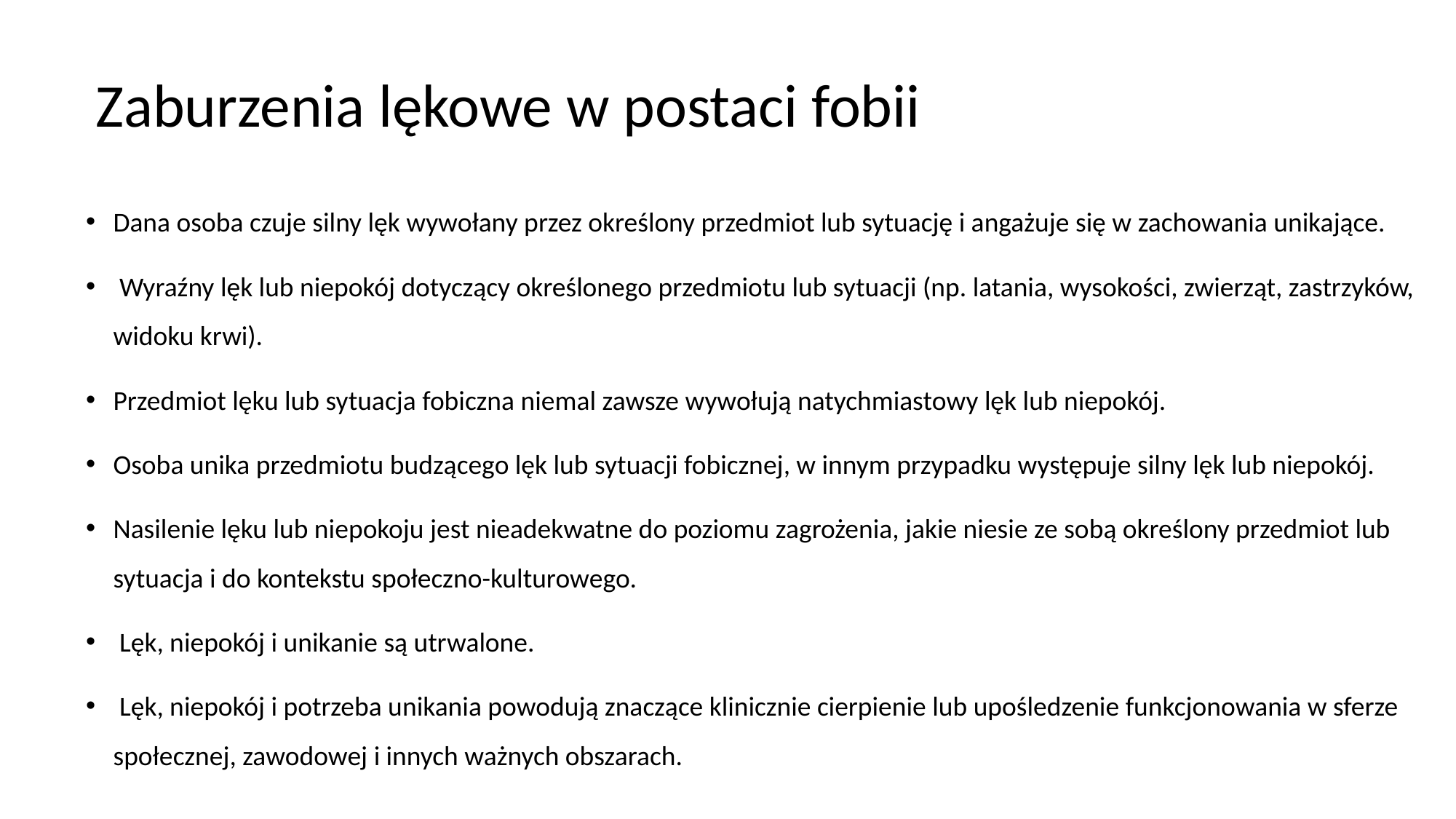

# Zaburzenia lękowe w postaci fobii
Dana osoba czuje silny lęk wywołany przez określony przedmiot lub sytuację i angażuje się w zachowania unikające.
 Wyraźny lęk lub niepokój dotyczący określonego przedmiotu lub sytuacji (np. latania, wysokości, zwierząt, zastrzyków, widoku krwi).
Przedmiot lęku lub sytuacja fobiczna niemal zawsze wywołują natychmiastowy lęk lub niepokój.
Osoba unika przedmiotu budzącego lęk lub sytuacji fobicznej, w innym przypadku występuje silny lęk lub niepokój.
Nasilenie lęku lub niepokoju jest nieadekwatne do poziomu zagrożenia, jakie niesie ze sobą określony przedmiot lub sytuacja i do kontekstu społeczno-kulturowego.
 Lęk, niepokój i unikanie są utrwalone.
 Lęk, niepokój i potrzeba unikania powodują znaczące klinicznie cierpienie lub upośledzenie funkcjonowania w sferze społecznej, zawodowej i innych ważnych obszarach.